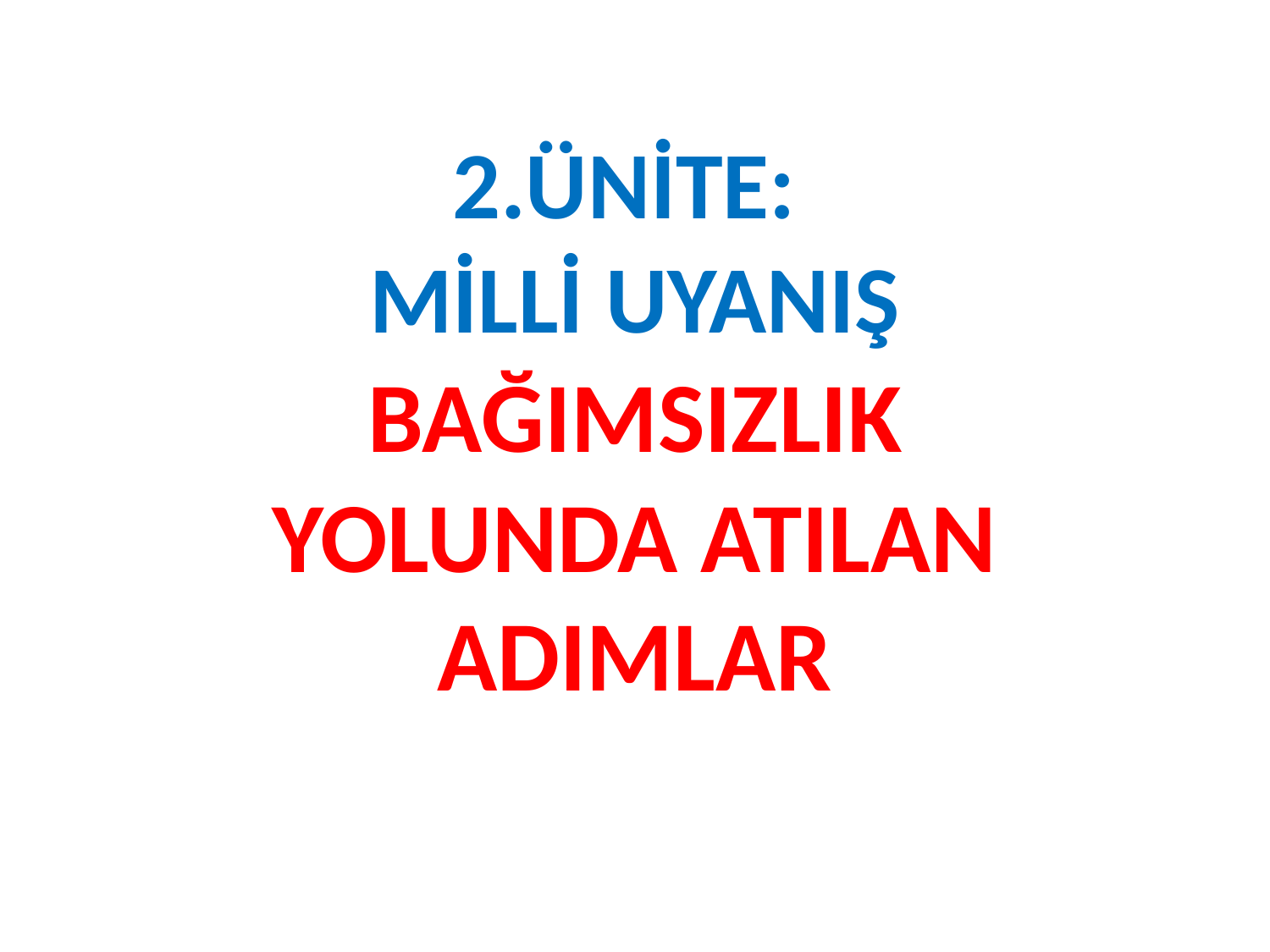

# 2.ÜNİTE: MİLLİ UYANIŞ
BAĞIMSIZLIK YOLUNDA ATILAN ADIMLAR